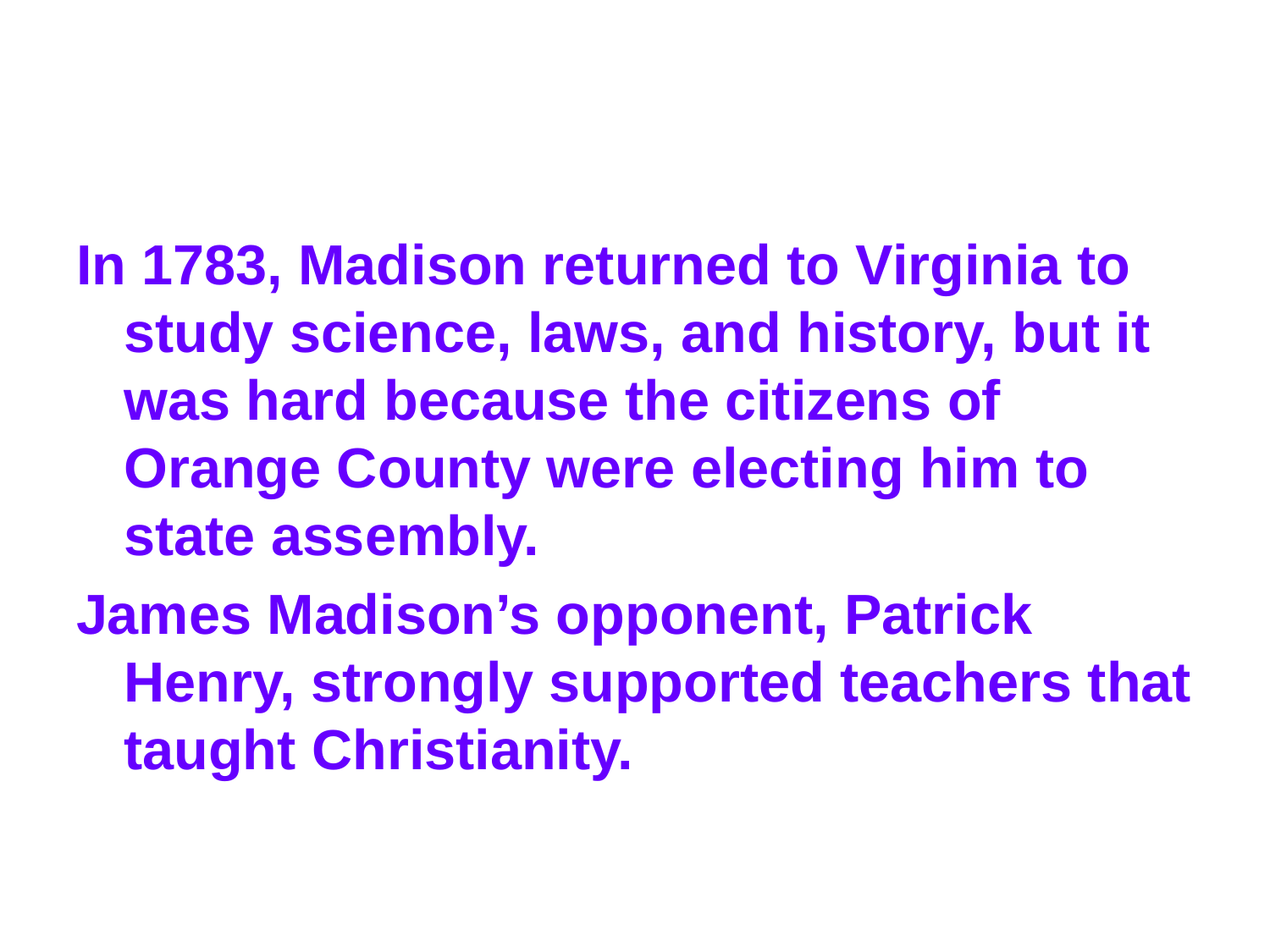

#
In 1783, Madison returned to Virginia to study science, laws, and history, but it was hard because the citizens of Orange County were electing him to state assembly.
James Madison’s opponent, Patrick Henry, strongly supported teachers that taught Christianity.